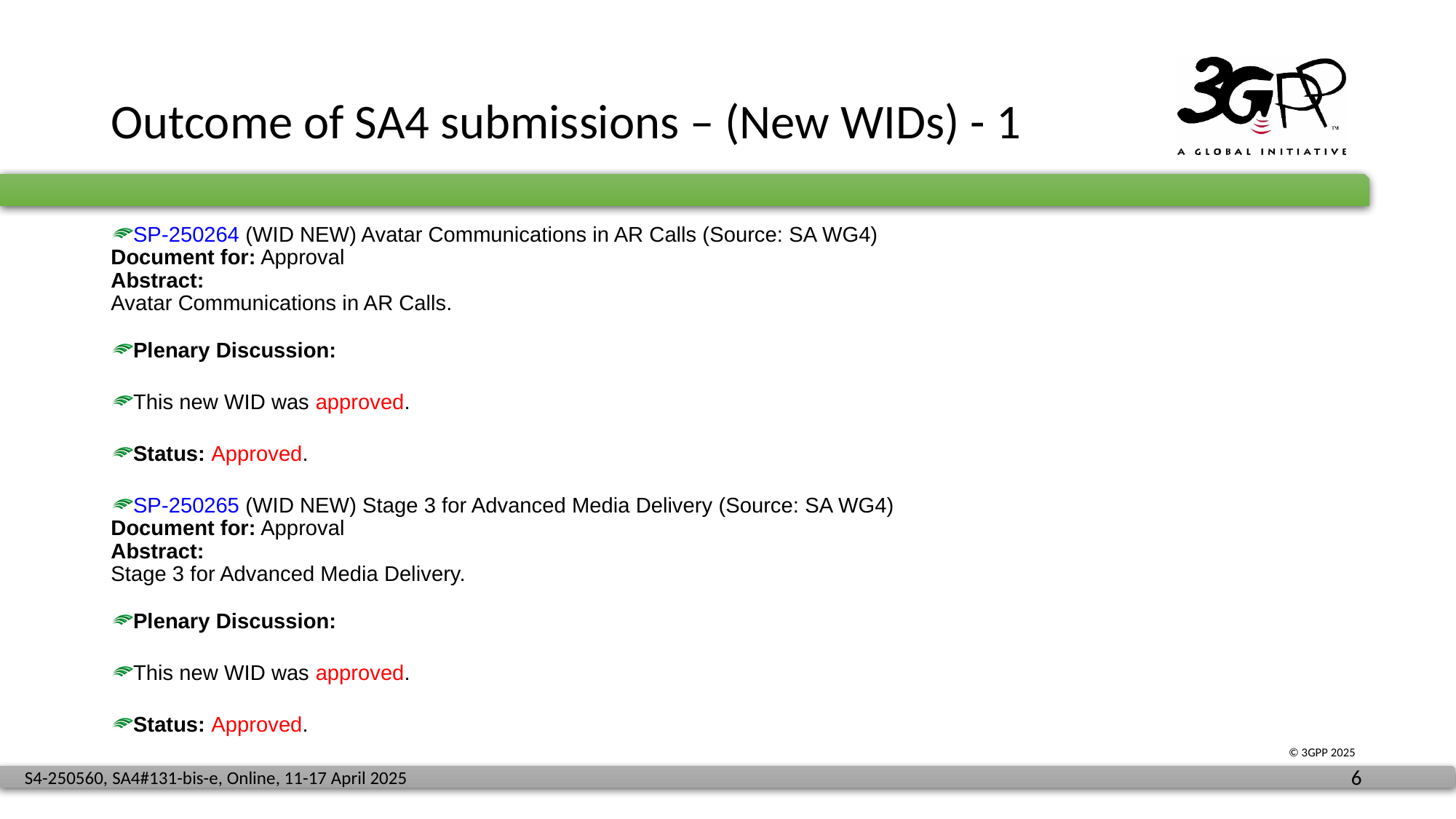

# Outcome of SA4 submissions – (New WIDs) - 1
SP-250264 (WID NEW) Avatar Communications in AR Calls (Source: SA WG4)
Document for: Approval
Abstract:
Avatar Communications in AR Calls.
Plenary Discussion:
This new WID was approved.
Status: Approved.
SP-250265 (WID NEW) Stage 3 for Advanced Media Delivery (Source: SA WG4)
Document for: Approval
Abstract:
Stage 3 for Advanced Media Delivery.
Plenary Discussion:
This new WID was approved.
Status: Approved.